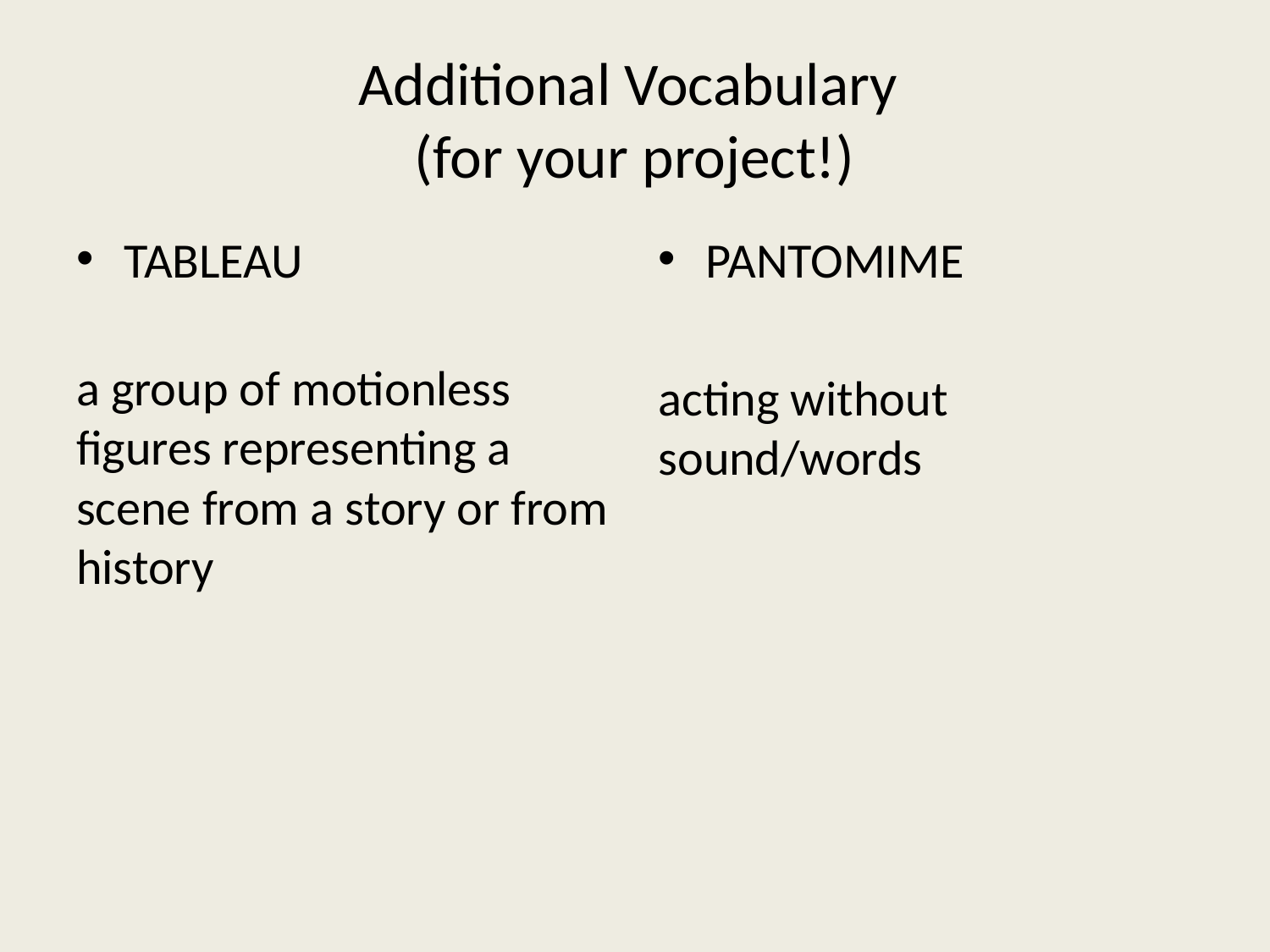

# Additional Vocabulary (for your project!)
TABLEAU
a group of motionless figures representing a scene from a story or from history
PANTOMIME

acting without sound/words